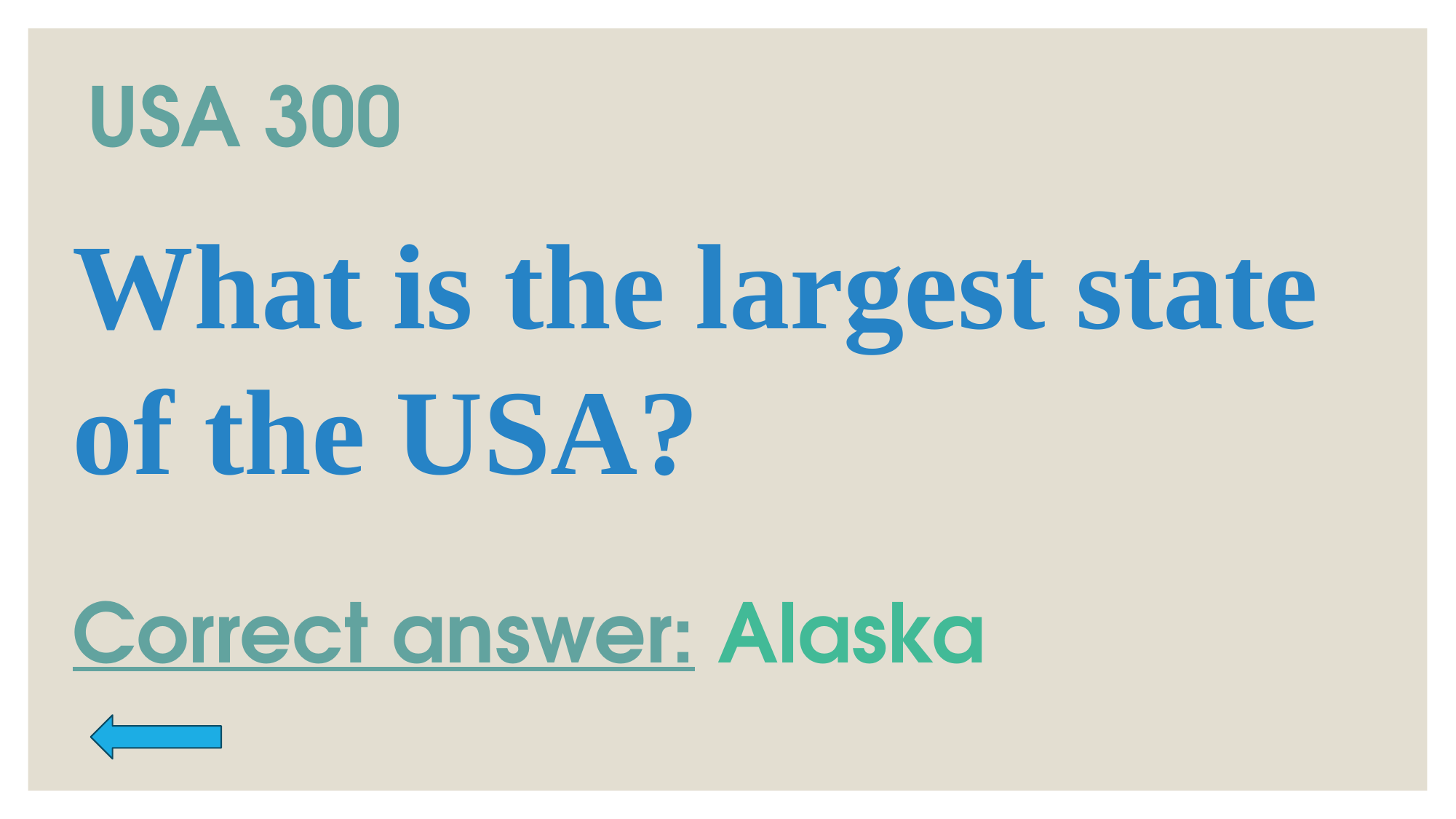

# USA 300
What is the largest state of the USA?
Correct answer: Alaska